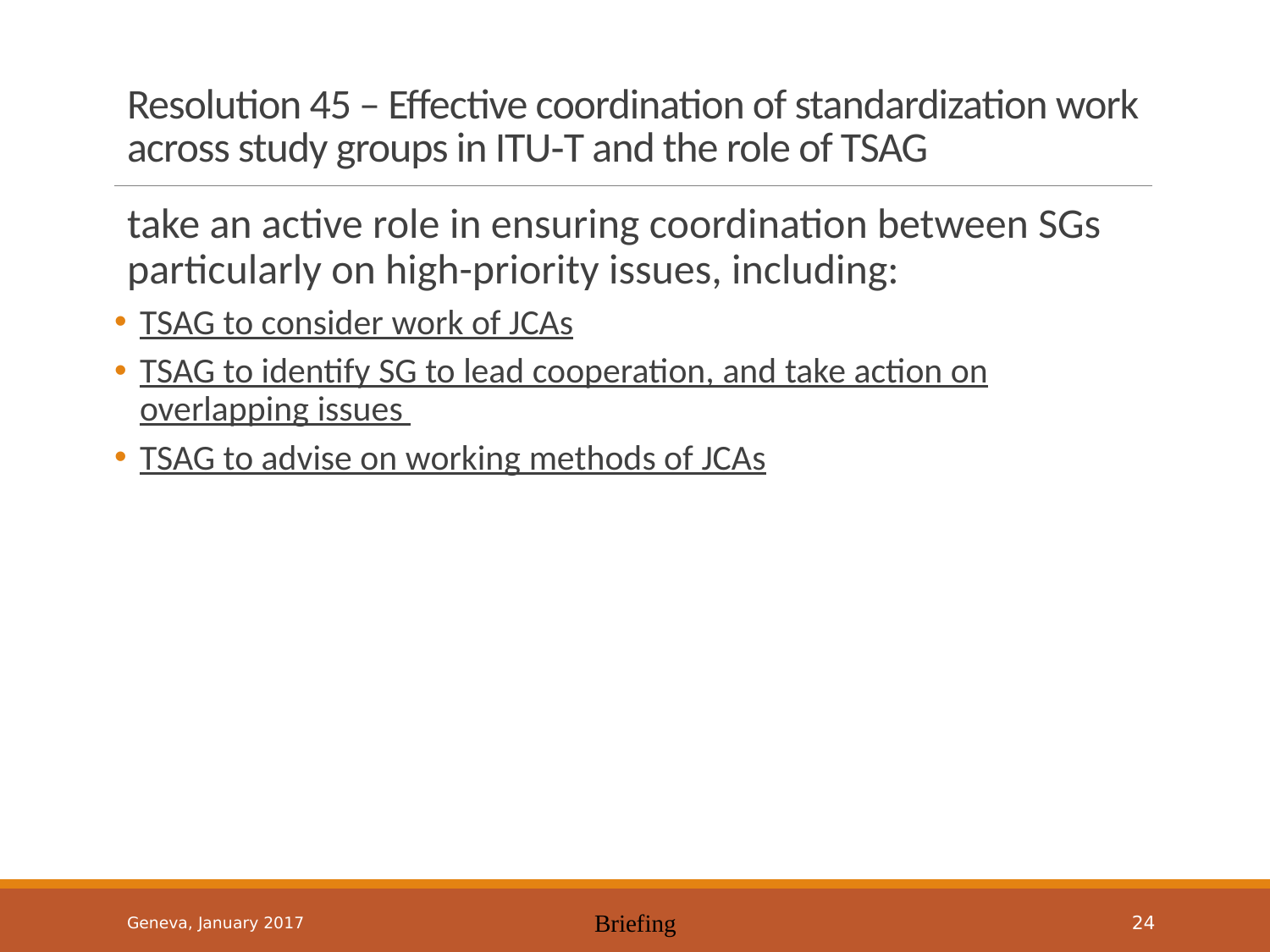

# Resolution 45 – Effective coordination of standardization work across study groups in ITU‑T and the role of TSAG
take an active role in ensuring coordination between SGs particularly on high-priority issues, including:
TSAG to consider work of JCAs
TSAG to identify SG to lead cooperation, and take action on overlapping issues
TSAG to advise on working methods of JCAs

Geneva, January 2017
Briefing
24